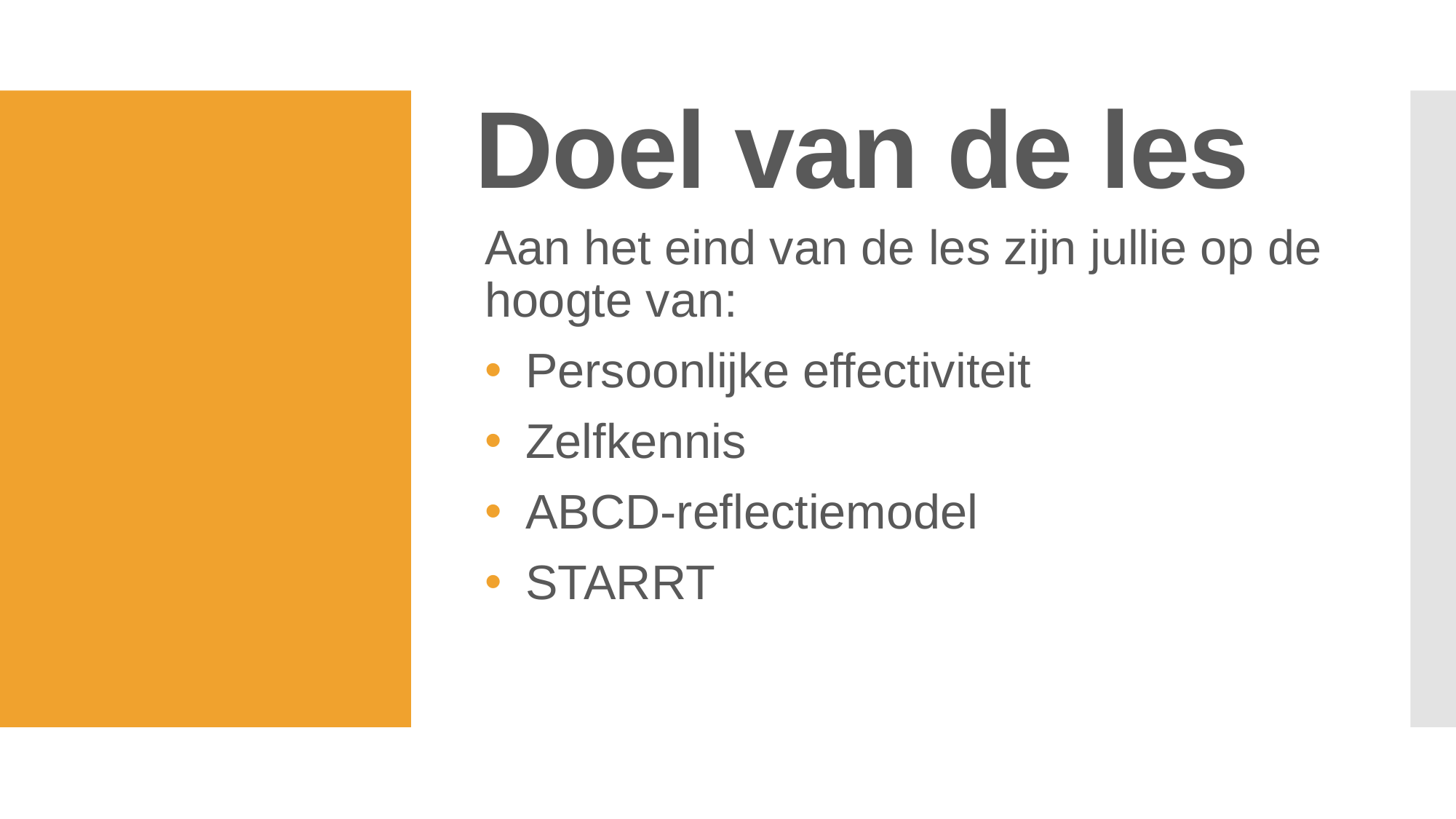

# Doel van de les
Aan het eind van de les zijn jullie op de hoogte van:
Persoonlijke effectiviteit
Zelfkennis
ABCD-reflectiemodel
STARRT